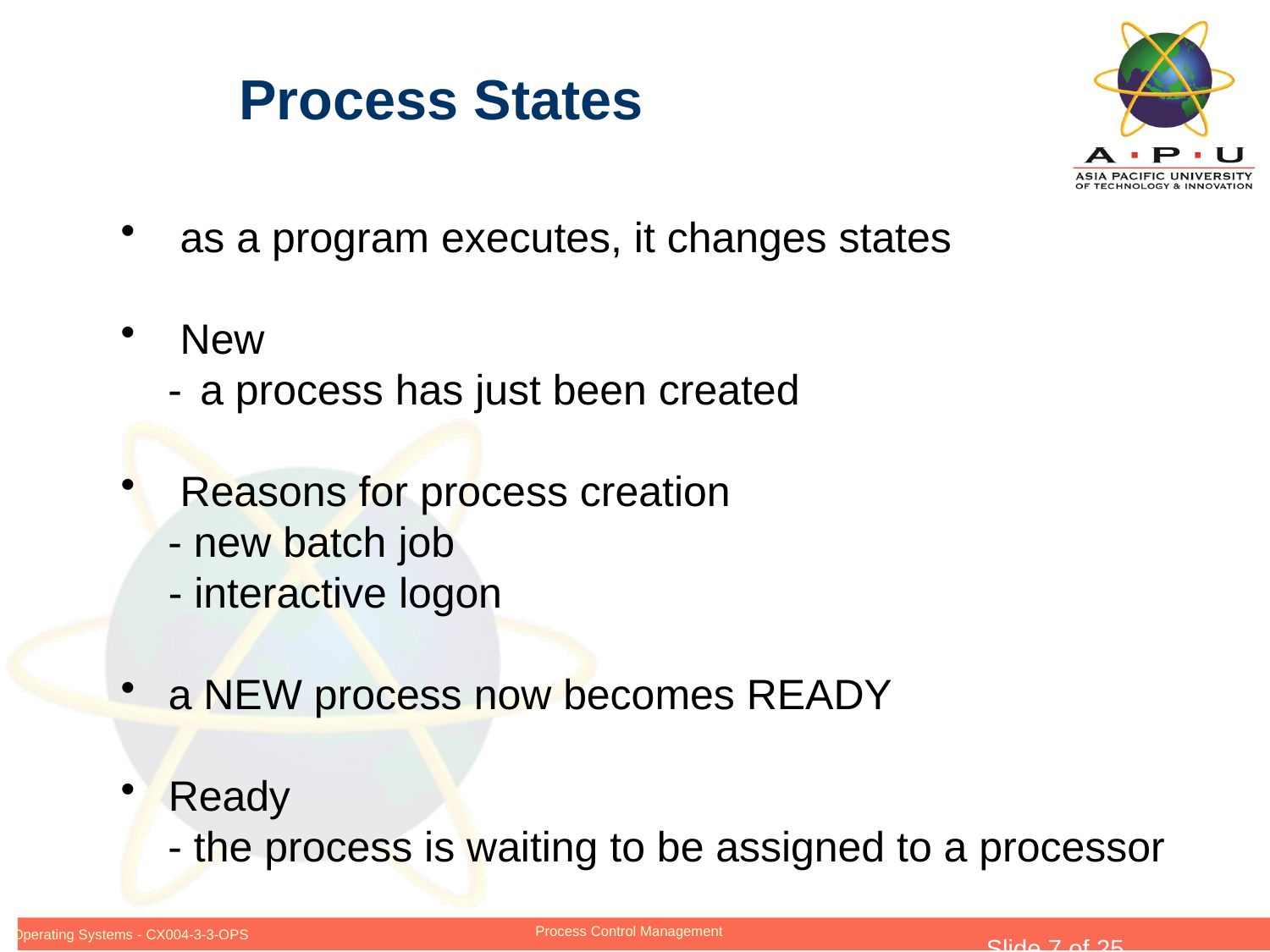

Process States
 as a program executes, it changes states

 New
    -  a process has just been created

 Reasons for process creation
    - new batch job
	- interactive logon

a NEW process now becomes READY

Ready
    - the process is waiting to be assigned to a processor

Slide 7 of 25